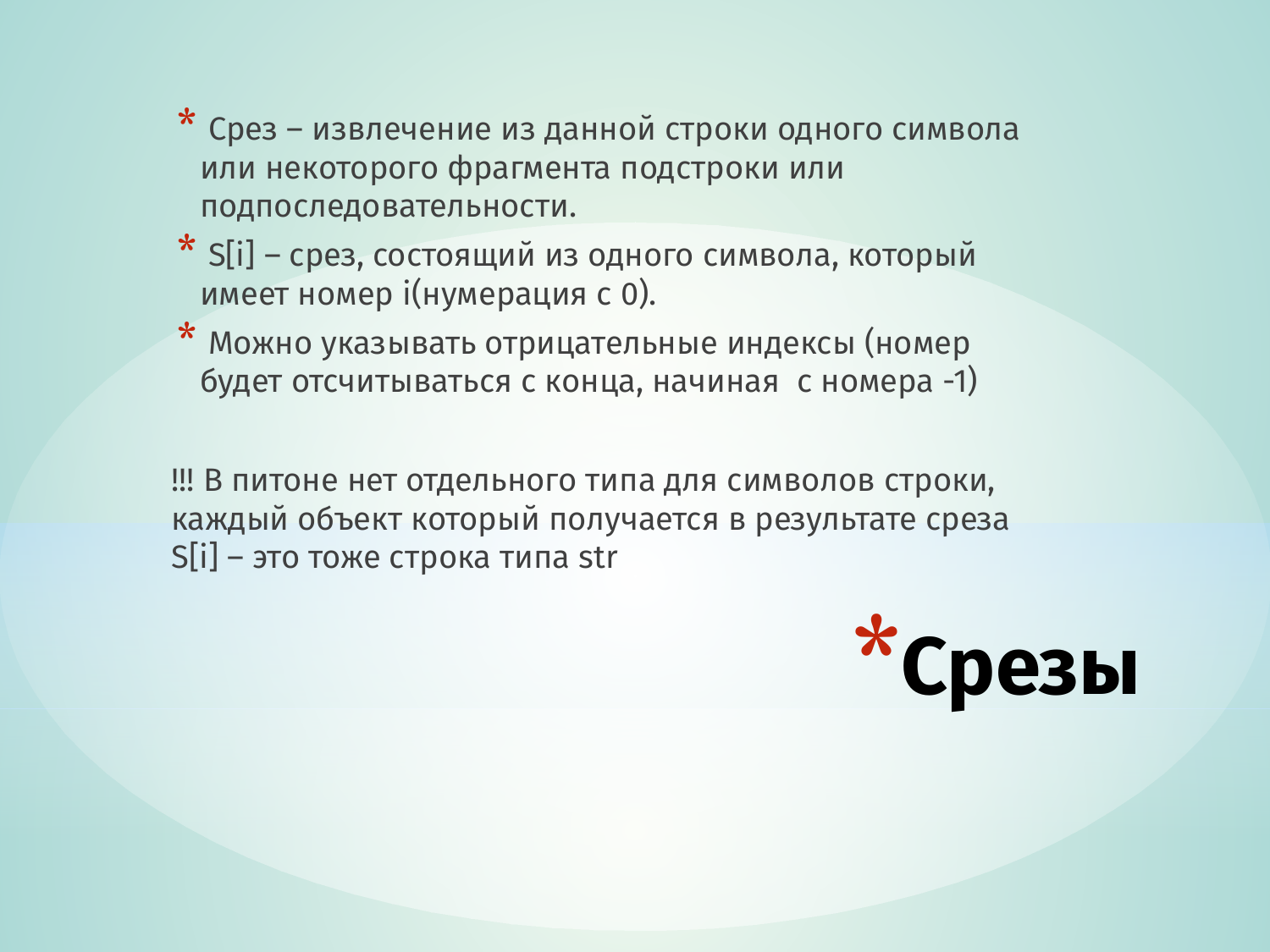

Срез – извлечение из данной строки одного символа или некоторого фрагмента подстроки или подпоследовательности.
 S[i] – срез, состоящий из одного символа, который имеет номер i(нумерация с 0).
 Можно указывать отрицательные индексы (номер будет отсчитываться с конца, начиная  с номера -1)

!!! В питоне нет отдельного типа для символов строки, каждый объект который получается в результате среза S[i] – это тоже строка типа str
# Срезы